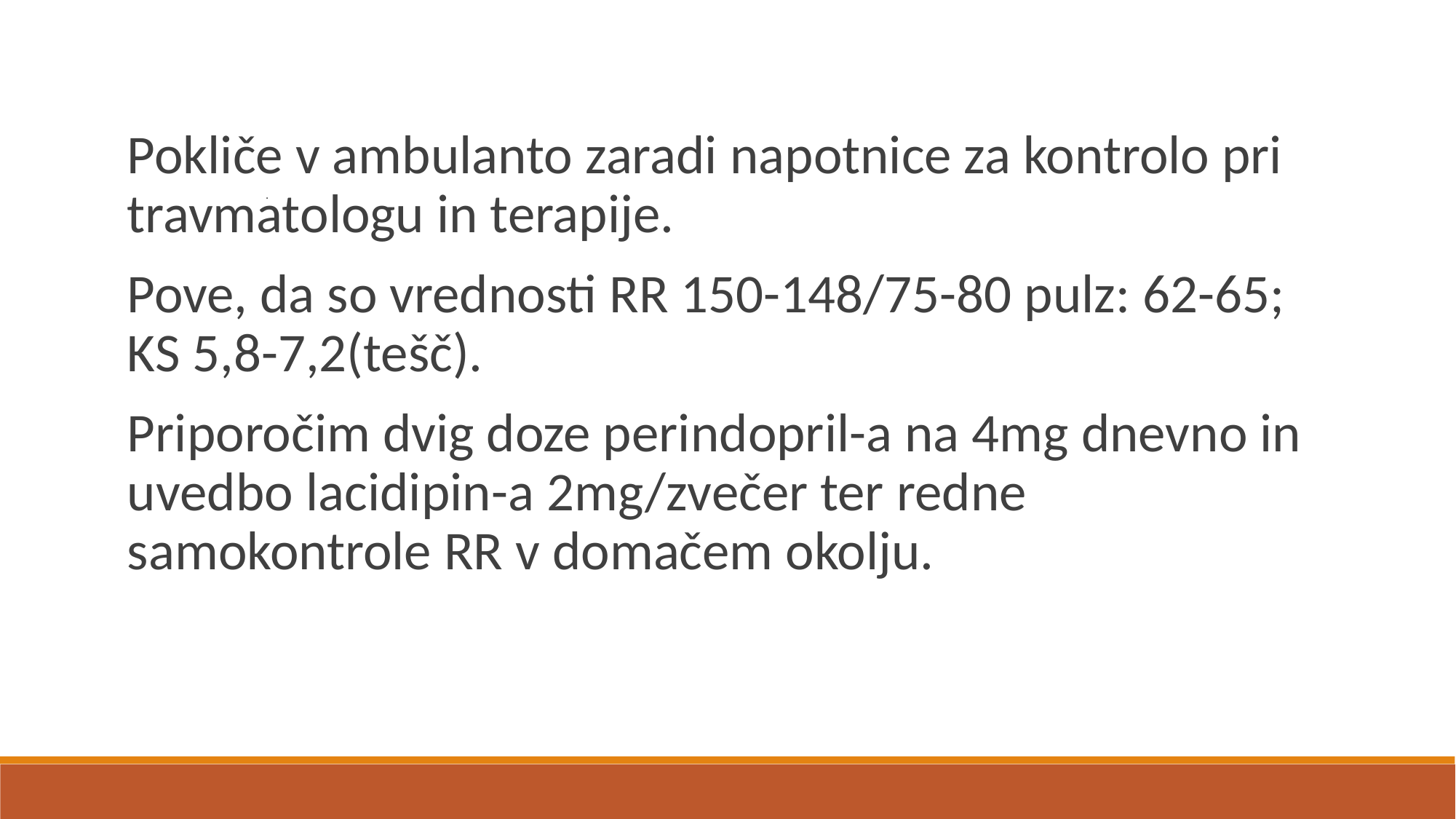

.
Pokliče v ambulanto zaradi napotnice za kontrolo pri travmatologu in terapije.
Pove, da so vrednosti RR 150-148/75-80 pulz: 62-65; KS 5,8-7,2(tešč).
Priporočim dvig doze perindopril-a na 4mg dnevno in uvedbo lacidipin-a 2mg/zvečer ter redne samokontrole RR v domačem okolju.